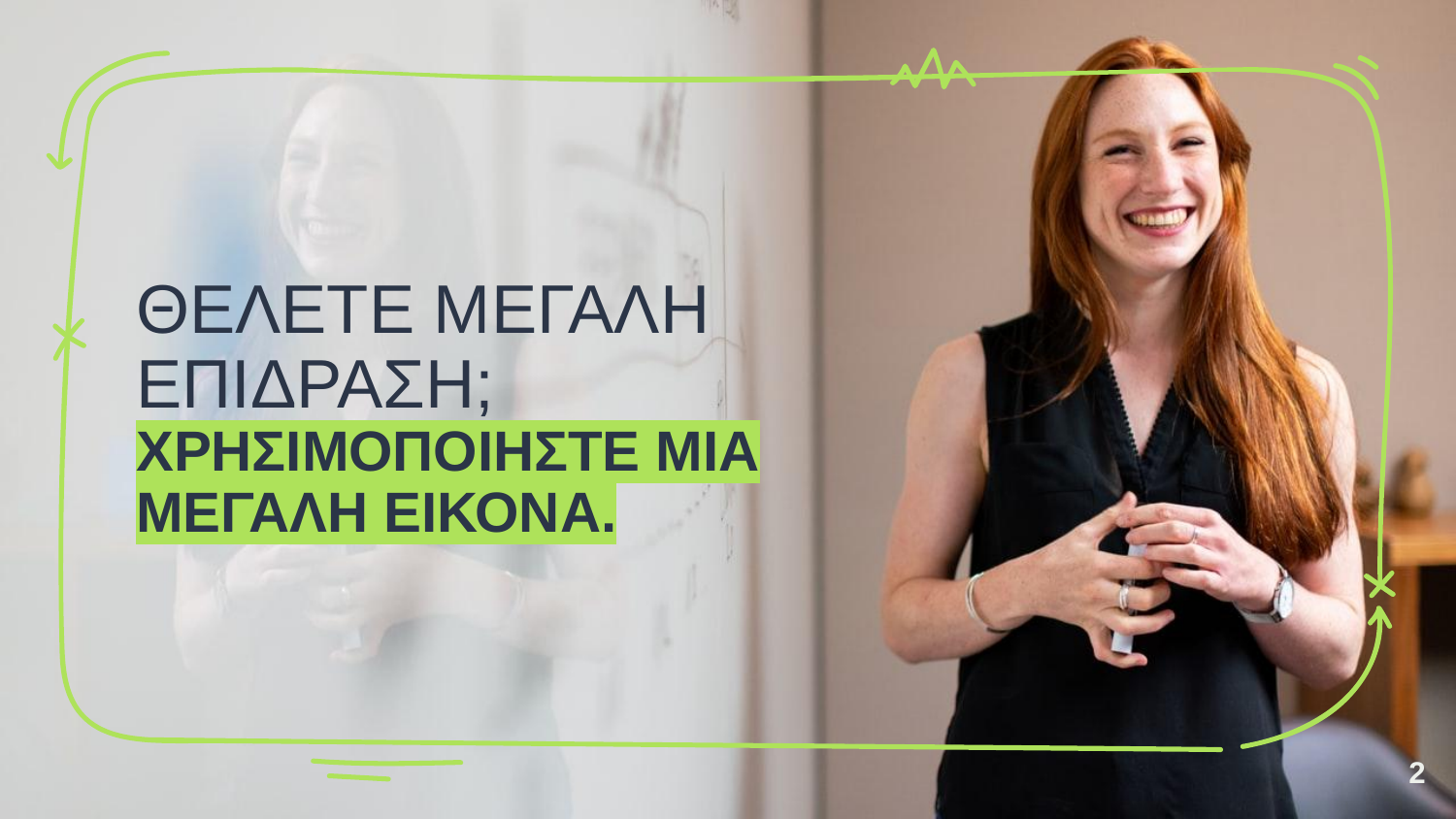

ΘΕΛΕΤΕ ΜΕΓΑΛΗ ΕΠΙΔΡΑΣΗ;
ΧΡΗΣΙΜΟΠΟΙΗΣΤΕ ΜΙΑ ΜΕΓΑΛΗ ΕΙΚΟΝΑ.
2